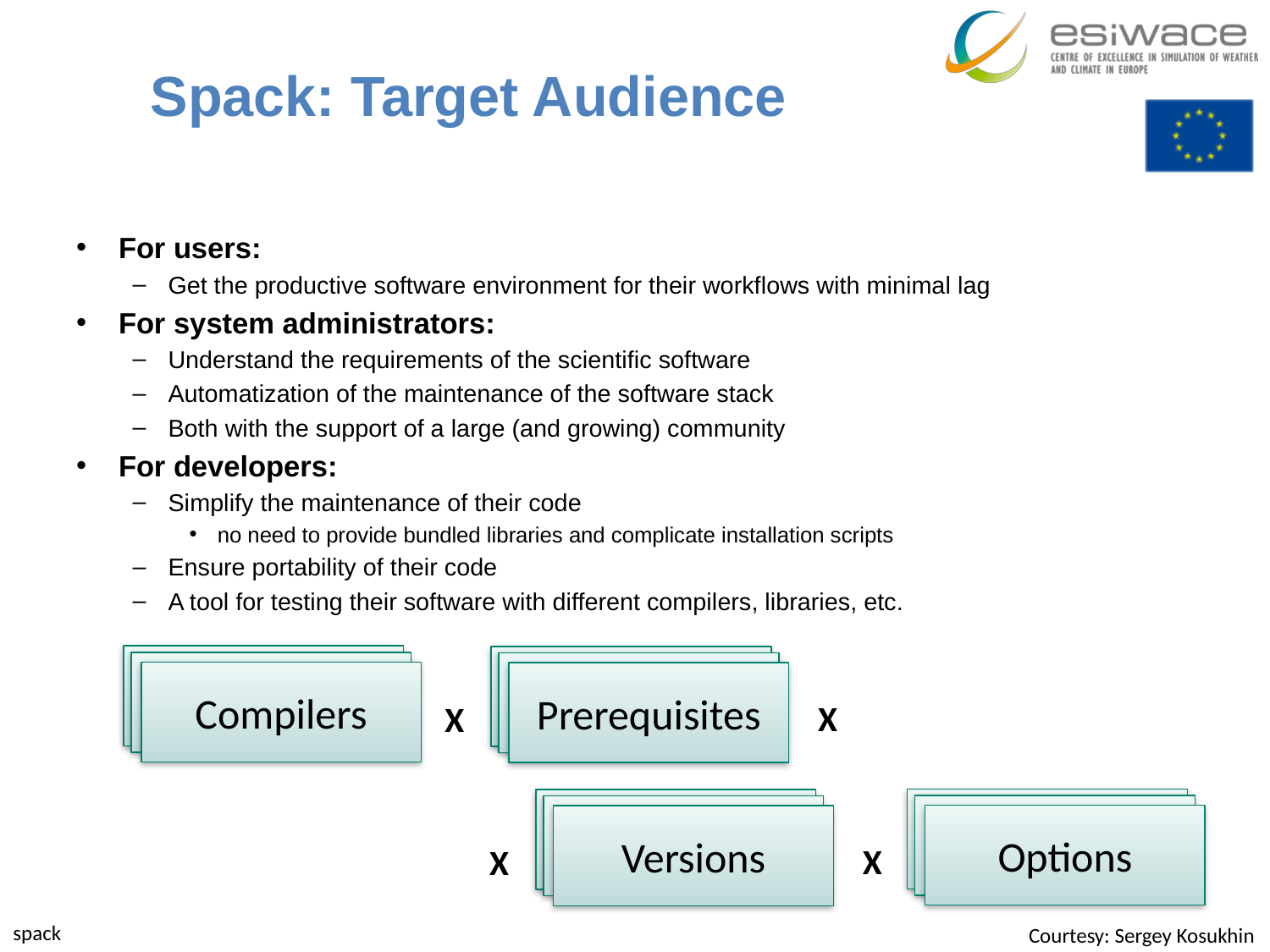

# Spack: Target Audience
For users:
Get the productive software environment for their workflows with minimal lag
For system administrators:
Understand the requirements of the scientific software
Automatization of the maintenance of the software stack
Both with the support of a large (and growing) community
For developers:
Simplify the maintenance of their code
no need to provide bundled libraries and complicate installation scripts
Ensure portability of their code
A tool for testing their software with different compilers, libraries, etc.

Compilers
Prerequisites
X
X

X

Options
Versions
X
X
spack
Courtesy: Sergey Kosukhin